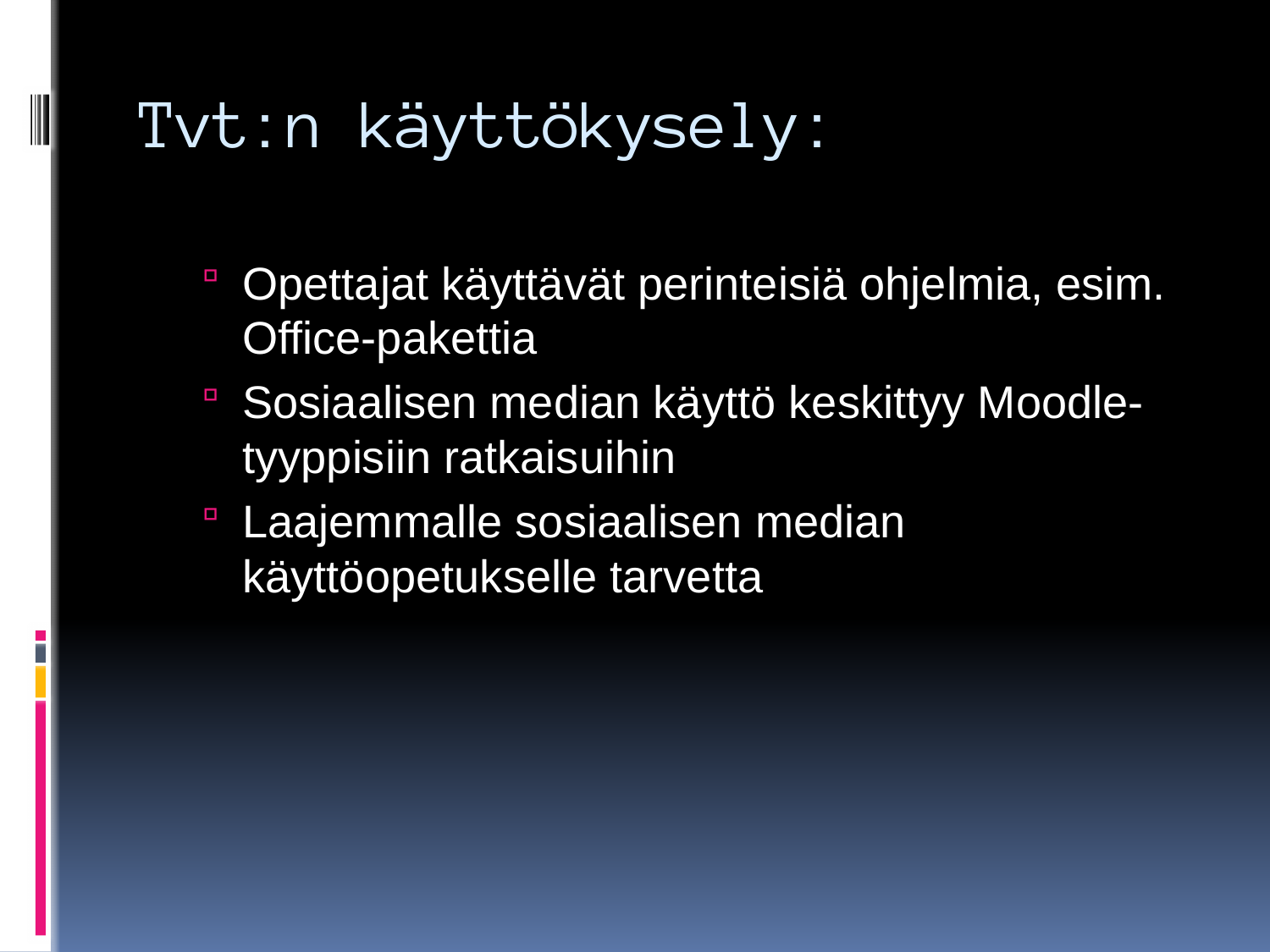

# Tvt:n käyttökysely:
Opettajat käyttävät perinteisiä ohjelmia, esim. Office-pakettia
Sosiaalisen median käyttö keskittyy Moodle-tyyppisiin ratkaisuihin
Laajemmalle sosiaalisen median käyttöopetukselle tarvetta